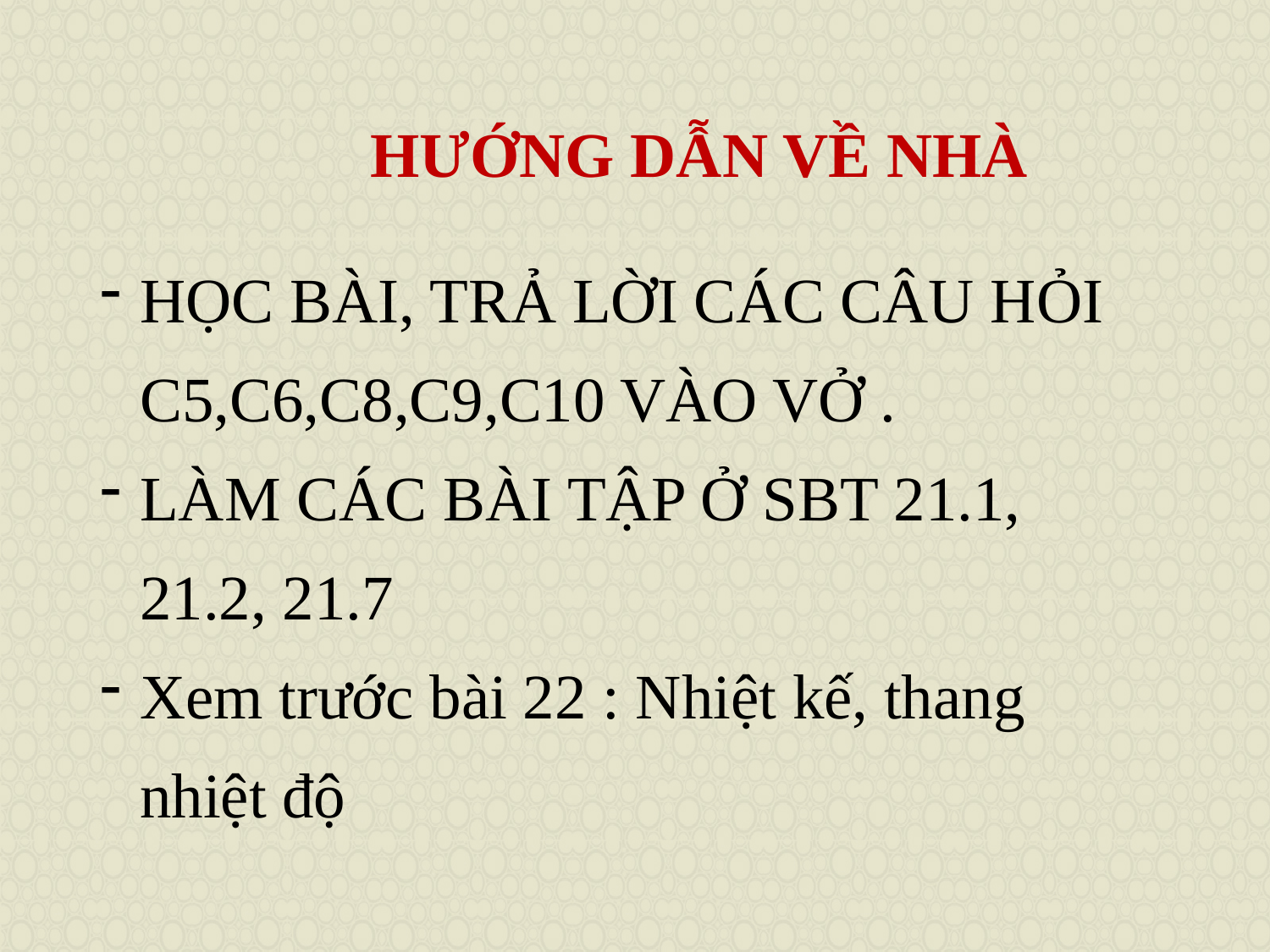

HƯỚNG DẪN VỀ NHÀ
HỌC BÀI, TRẢ LỜI CÁC CÂU HỎI C5,C6,C8,C9,C10 VÀO VỞ .
LÀM CÁC BÀI TẬP Ở SBT 21.1, 21.2, 21.7
Xem trước bài 22 : Nhiệt kế, thang nhiệt độ